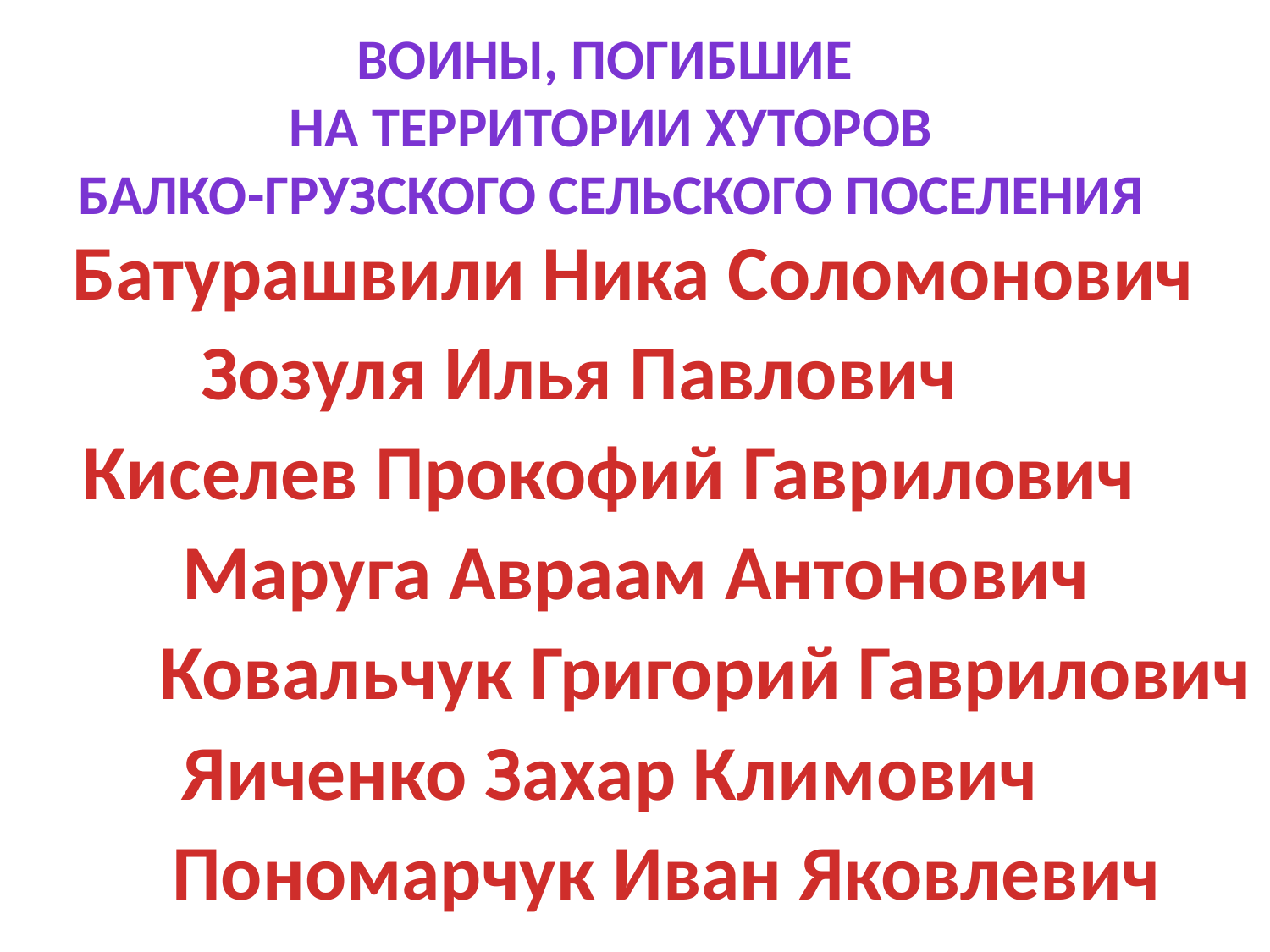

Воины, погибшие
На территории хуторов
 Балко-Грузского Сельского поселения
Батурашвили Ника Соломонович
Зозуля Илья Павлович
Киселев Прокофий Гаврилович
Маруга Авраам Антонович
Ковальчук Григорий Гаврилович
Яиченко Захар Климович
Пономарчук Иван Яковлевич